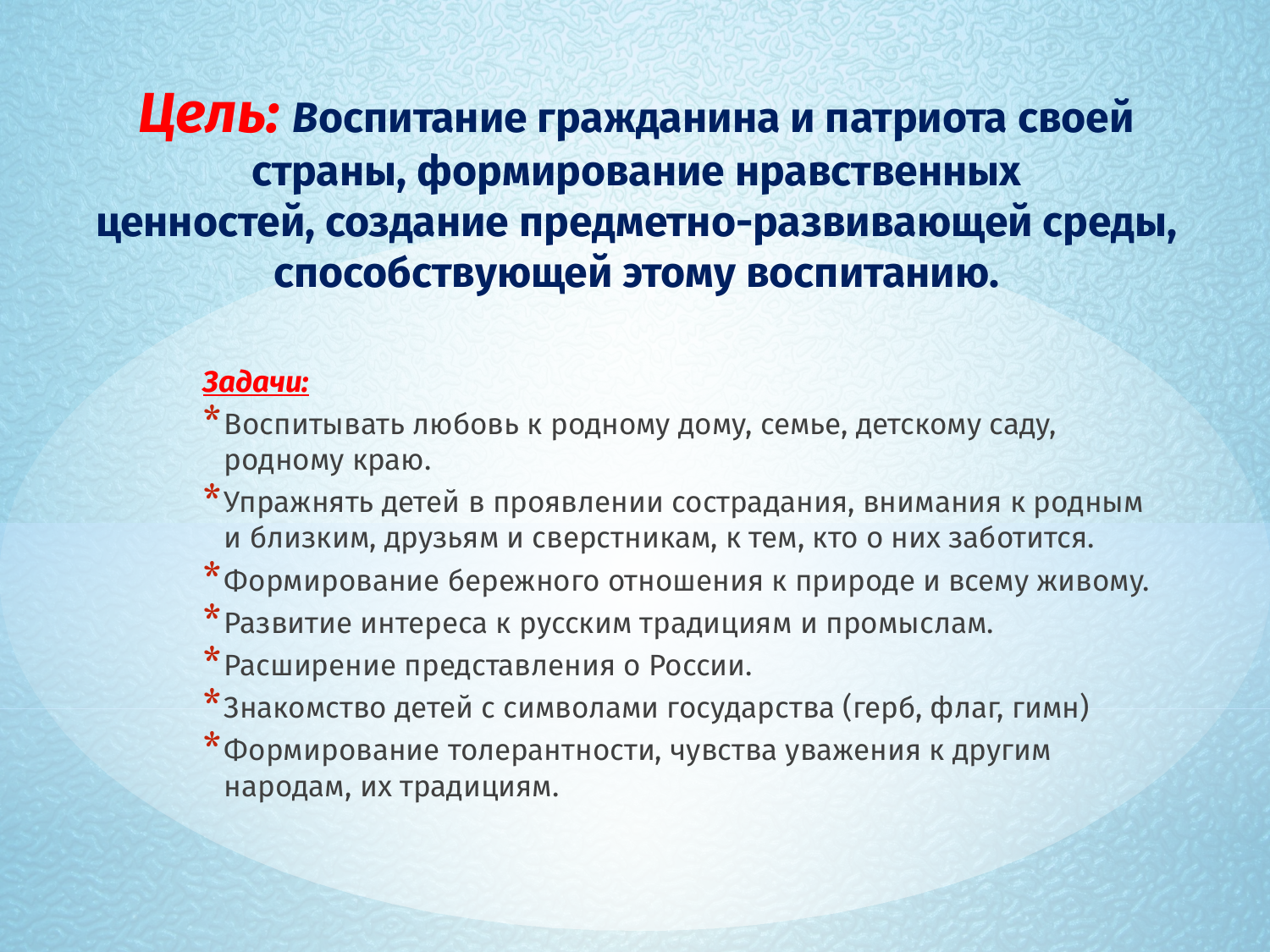

# Цель: Воспитание гражданина и патриота своей страны, формирование нравственных ценностей, создание предметно-развивающей среды, способствующей этому воспитанию.
Задачи:
Воспитывать любовь к родному дому, семье, детскому саду, родному краю.
Упражнять детей в проявлении сострадания, внимания к родным и близким, друзьям и сверстникам, к тем, кто о них заботится.
Формирование бережного отношения к природе и всему живому.
Развитие интереса к русским традициям и промыслам.
Расширение представления о России.
Знакомство детей с символами государства (герб, флаг, гимн)
Формирование толерантности, чувства уважения к другим народам, их традициям.